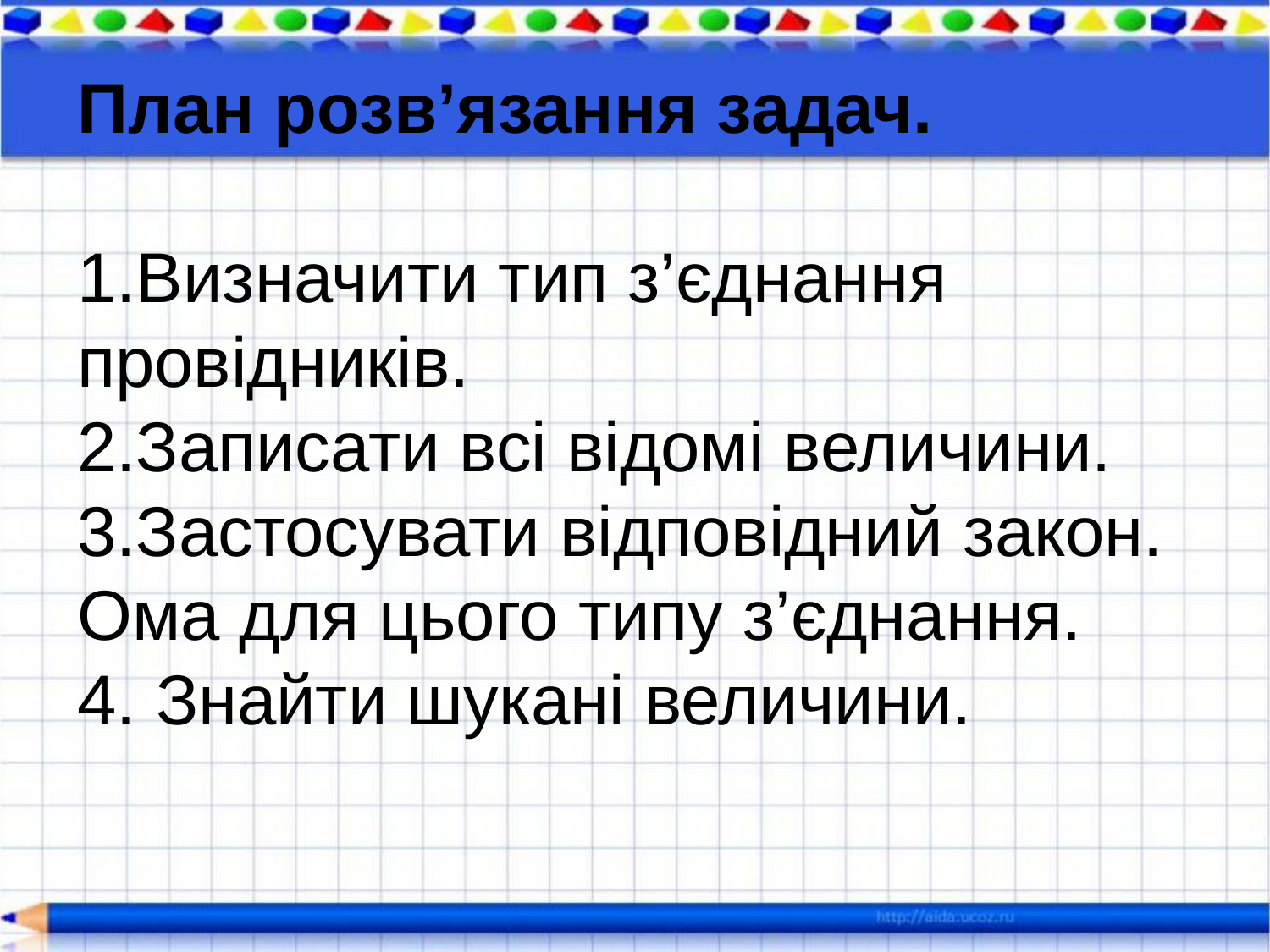

План розв’язання задач.

1.Визначити тип з’єднання провідників.
2.Записати всі відомі величини.
3.Застосувати відповідний закон. Ома для цього типу з’єднання.
4. Знайти шукані величини.